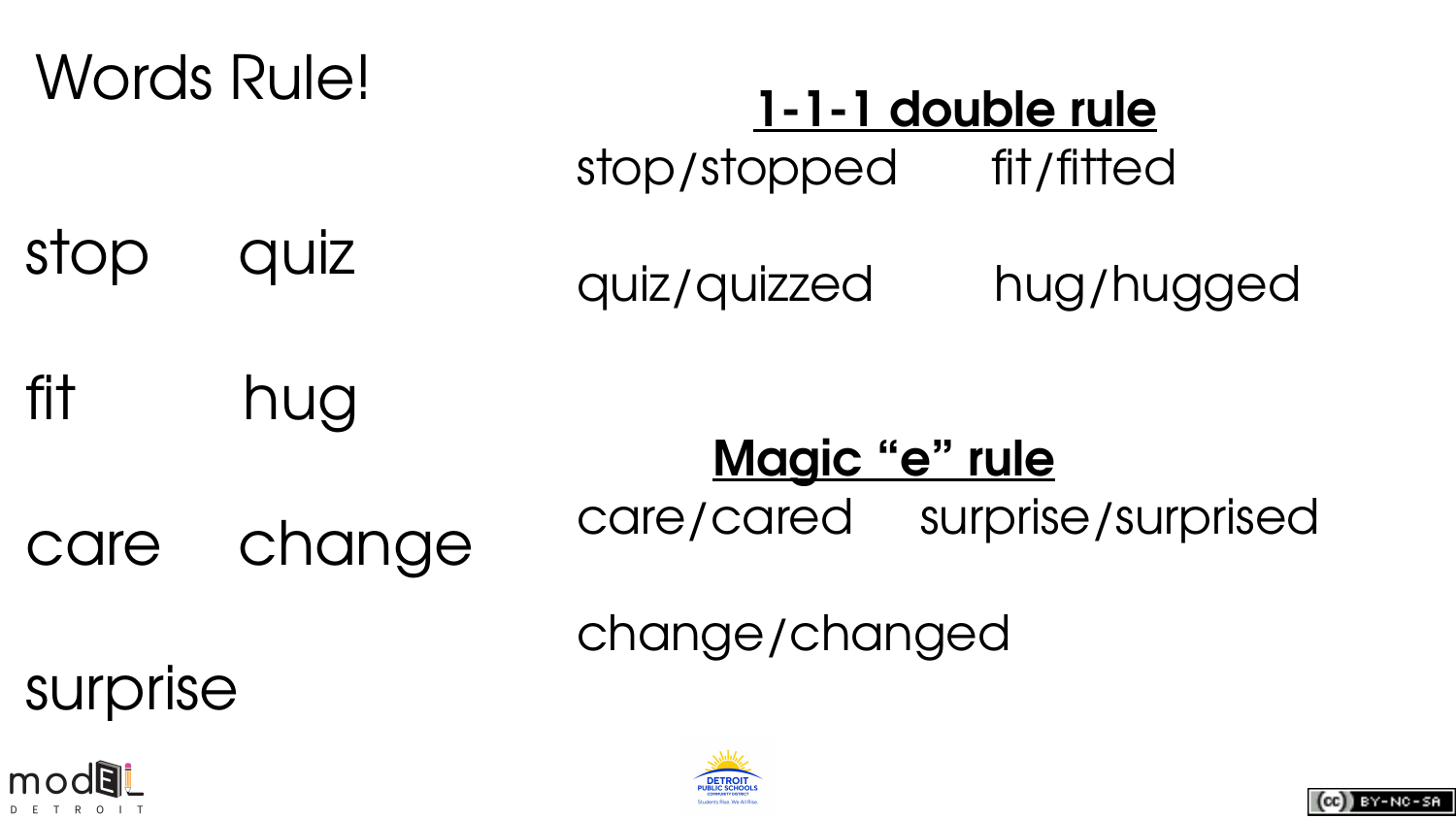

# Words Rule!
             1-1-1 double rule stop/stopped       fit/fitted

quiz/quizzed         hug/hugged

          Magic “e” rule
care/cared     surprise/surprised

change/changed

stop 	    quiz

fit          hug

care	    change

surprise